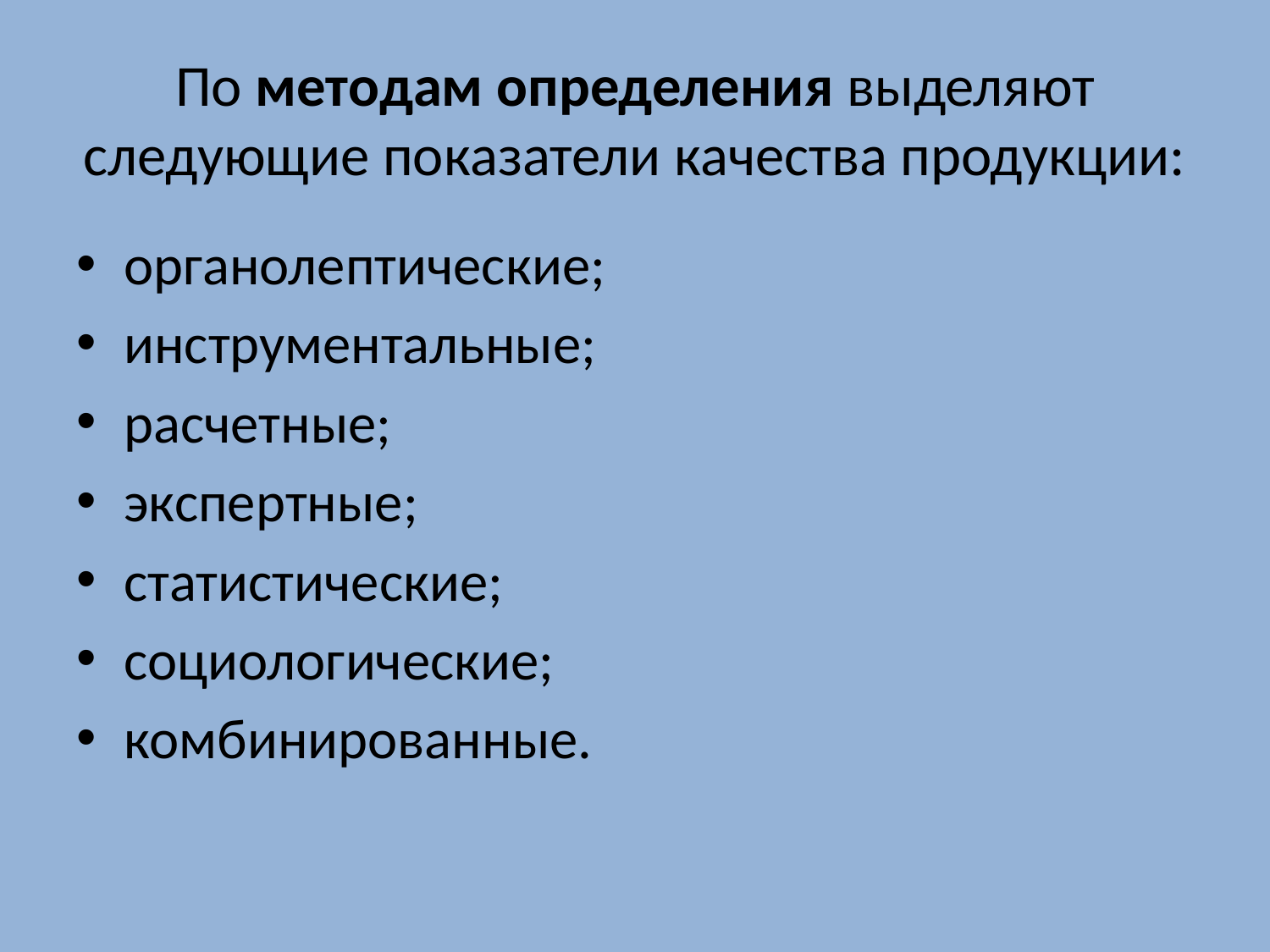

# По методам определения выделяют следующие показатели качества продукции:
органолептические;
инструментальные;
расчетные;
экспертные;
статистические;
социологические;
комбинированные.